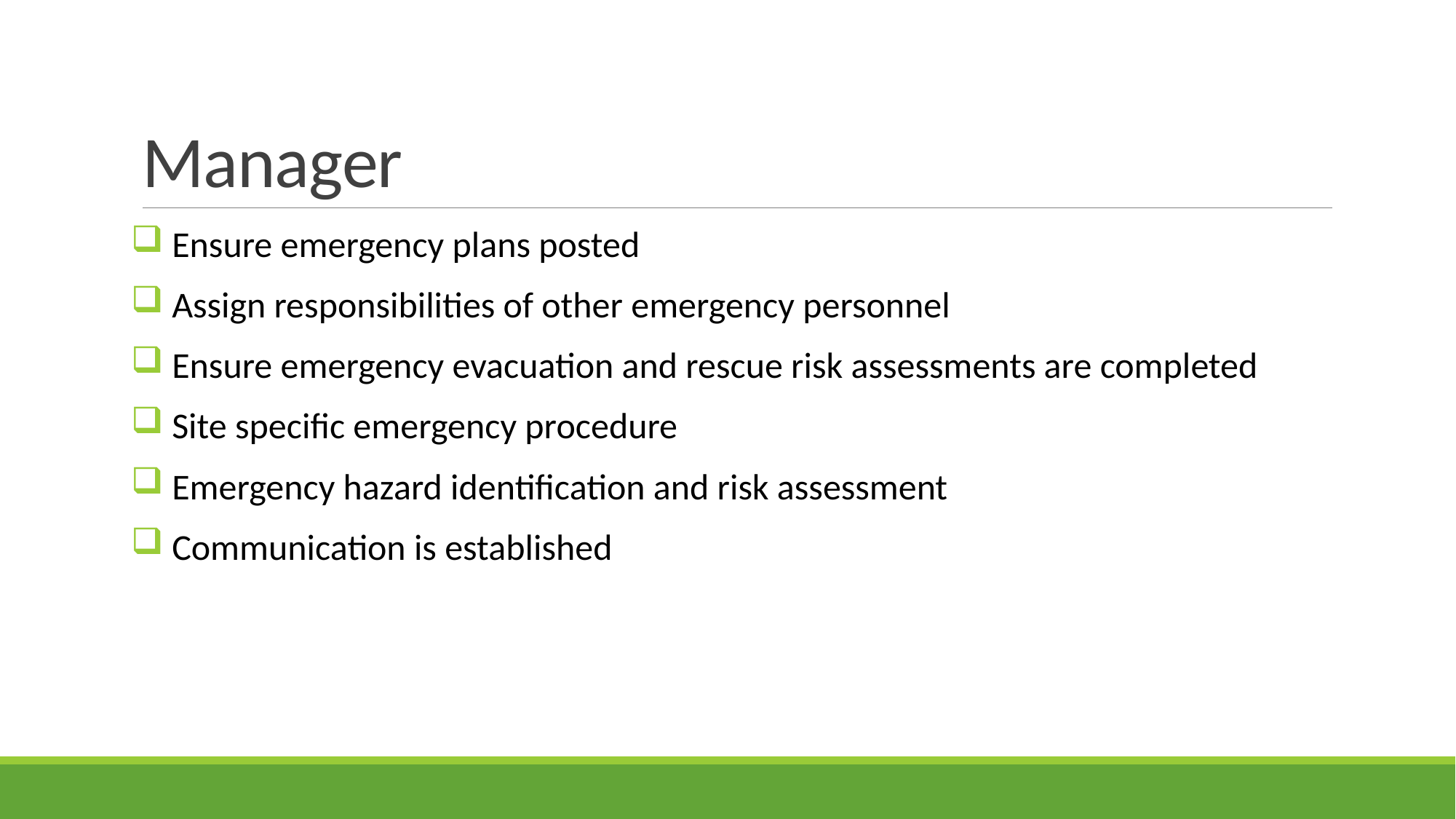

# Manager
 Ensure emergency plans posted
 Assign responsibilities of other emergency personnel
 Ensure emergency evacuation and rescue risk assessments are completed
 Site specific emergency procedure
 Emergency hazard identification and risk assessment
 Communication is established